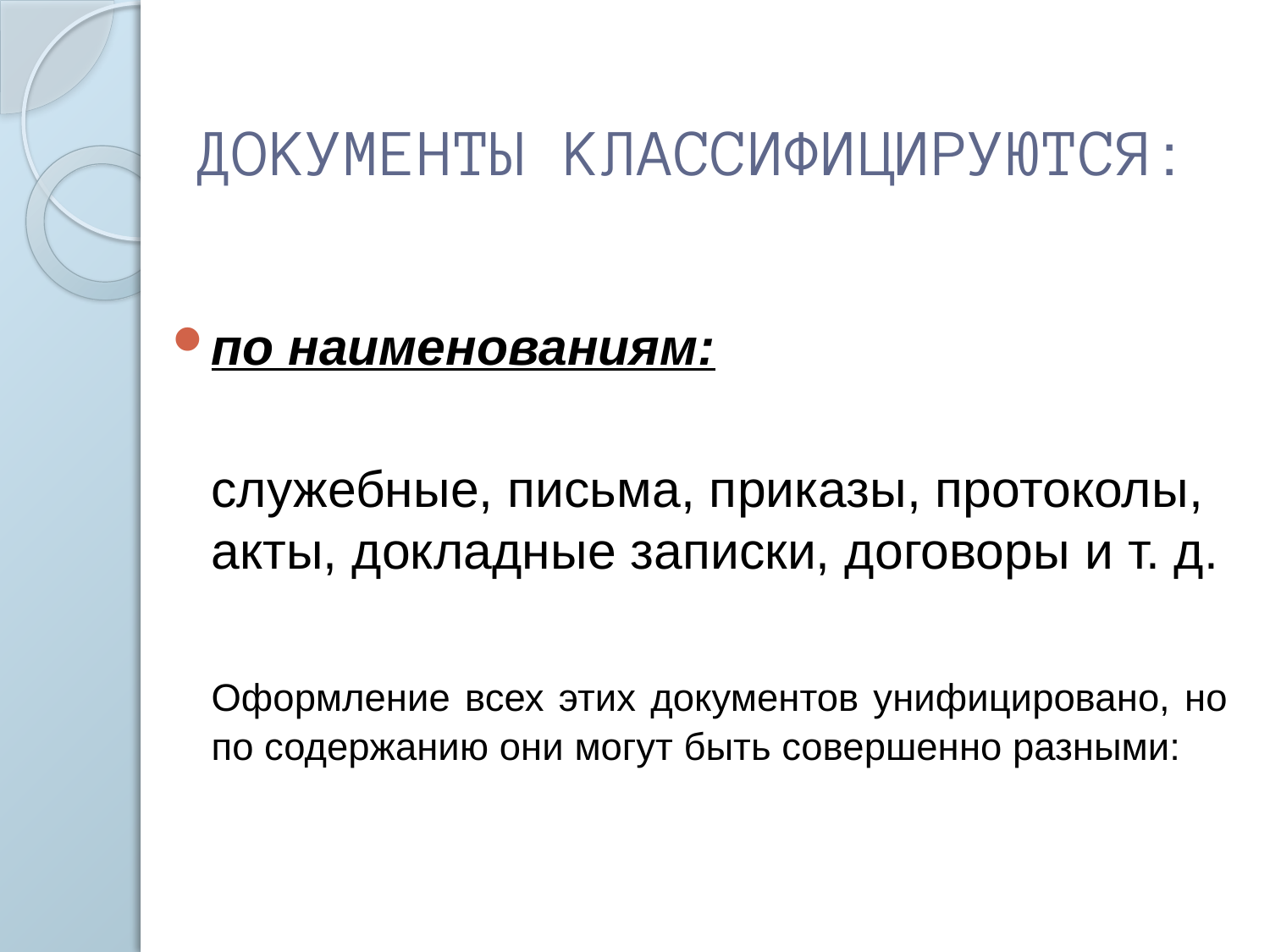

# ДОКУМЕНТЫ КЛАССИФИЦИРУЮТСЯ:
по наименованиям:

	служебные, письма, приказы, протоколы, акты, докладные записки, договоры и т. д.

		Оформление всех этих документов унифицировано, но по содержанию они могут быть совершенно разными: